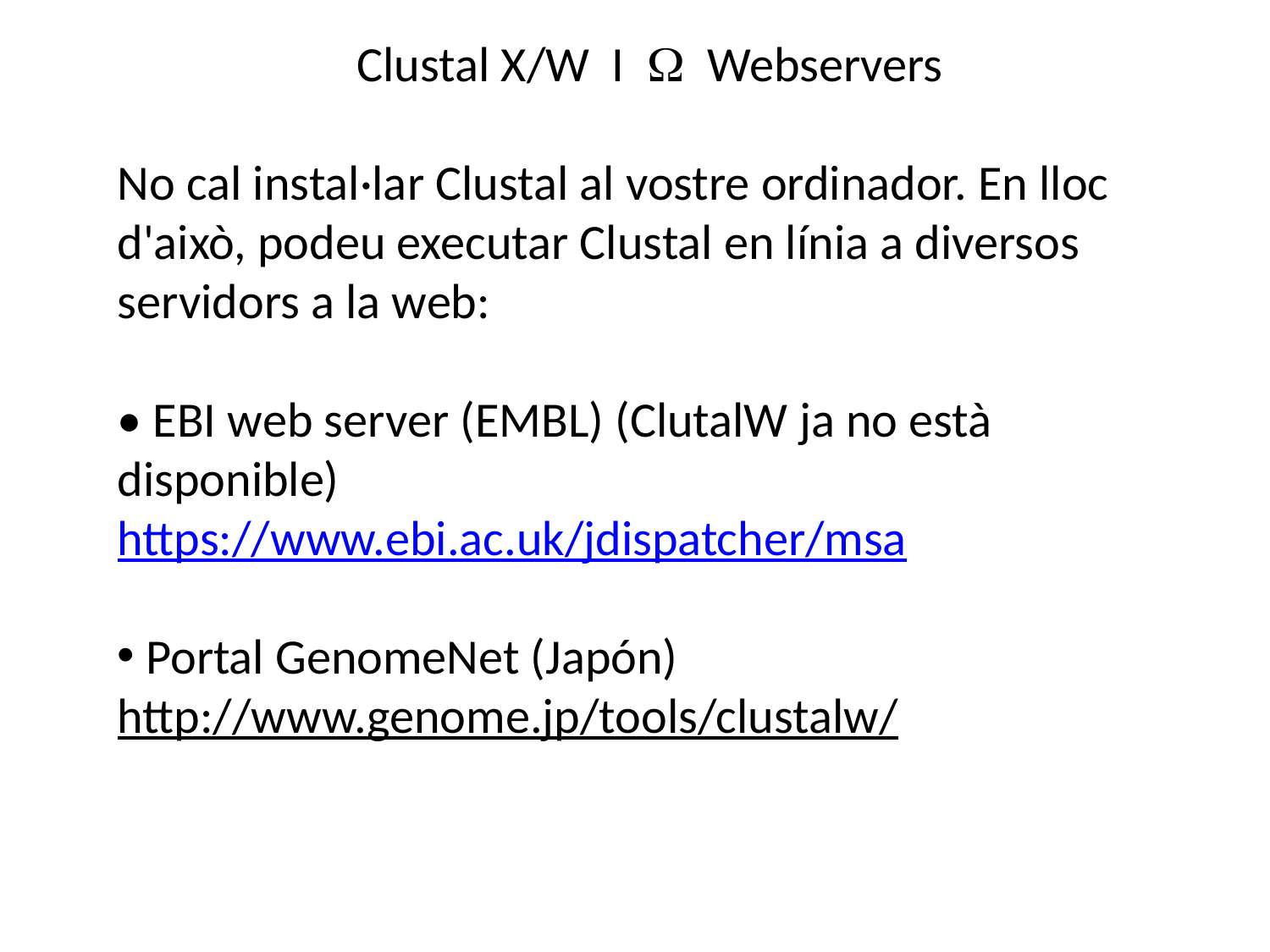

Clustal X/W  I  Ω  Webservers

No cal instal·lar Clustal al vostre ordinador. En lloc d'això, podeu executar Clustal en línia a diversos servidors a la web:

• EBI web server (EMBL) (ClutalW ja no està disponible)
https://www.ebi.ac.uk/jdispatcher/msa

 Portal GenomeNet (Japón)
http://www.genome.jp/tools/clustalw/